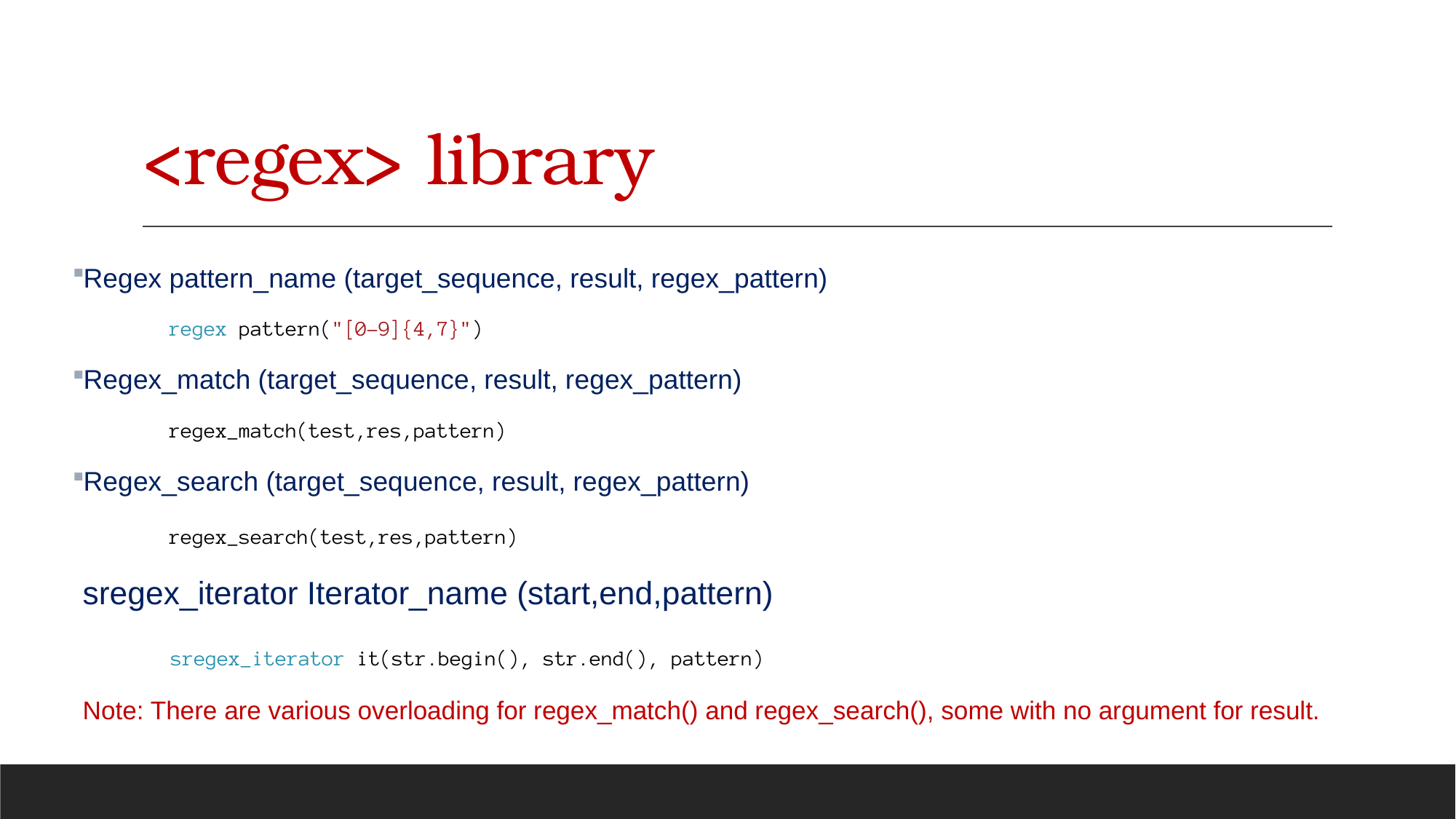

# <regex> library
Regex pattern_name (target_sequence, result, regex_pattern)
	regex pattern("[0-9]{4,7}")
Regex_match (target_sequence, result, regex_pattern)
	regex_match(test,res,pattern)
Regex_search (target_sequence, result, regex_pattern)
	regex_search(test,res,pattern)
sregex_iterator Iterator_name (start,end,pattern)
     sregex_iterator it(str.begin(), str.end(), pattern)
Note: There are various overloading for regex_match() and regex_search(), some with no argument for result.